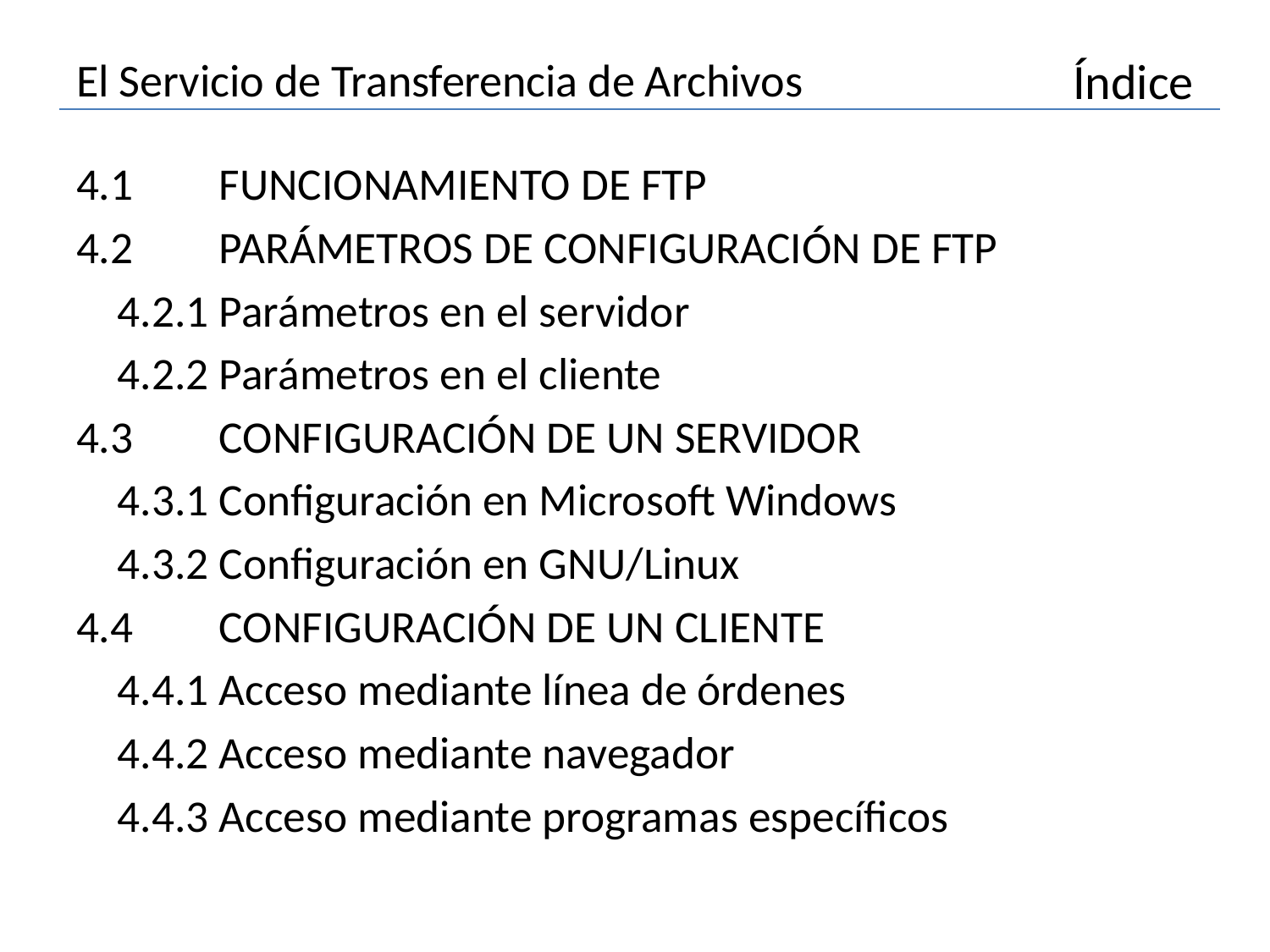

# El Servicio de Transferencia de Archivos
Índice
4.1	FUNCIONAMIENTO DE FTP
4.2	PARÁMETROS DE CONFIGURACIÓN DE FTP
	4.2.1	Parámetros en el servidor
	4.2.2	Parámetros en el cliente
4.3	CONFIGURACIÓN DE UN SERVIDOR
	4.3.1	Configuración en Microsoft Windows
	4.3.2	Configuración en GNU/Linux
4.4	CONFIGURACIÓN DE UN CLIENTE
	4.4.1	Acceso mediante línea de órdenes
	4.4.2	Acceso mediante navegador
	4.4.3	Acceso mediante programas específicos